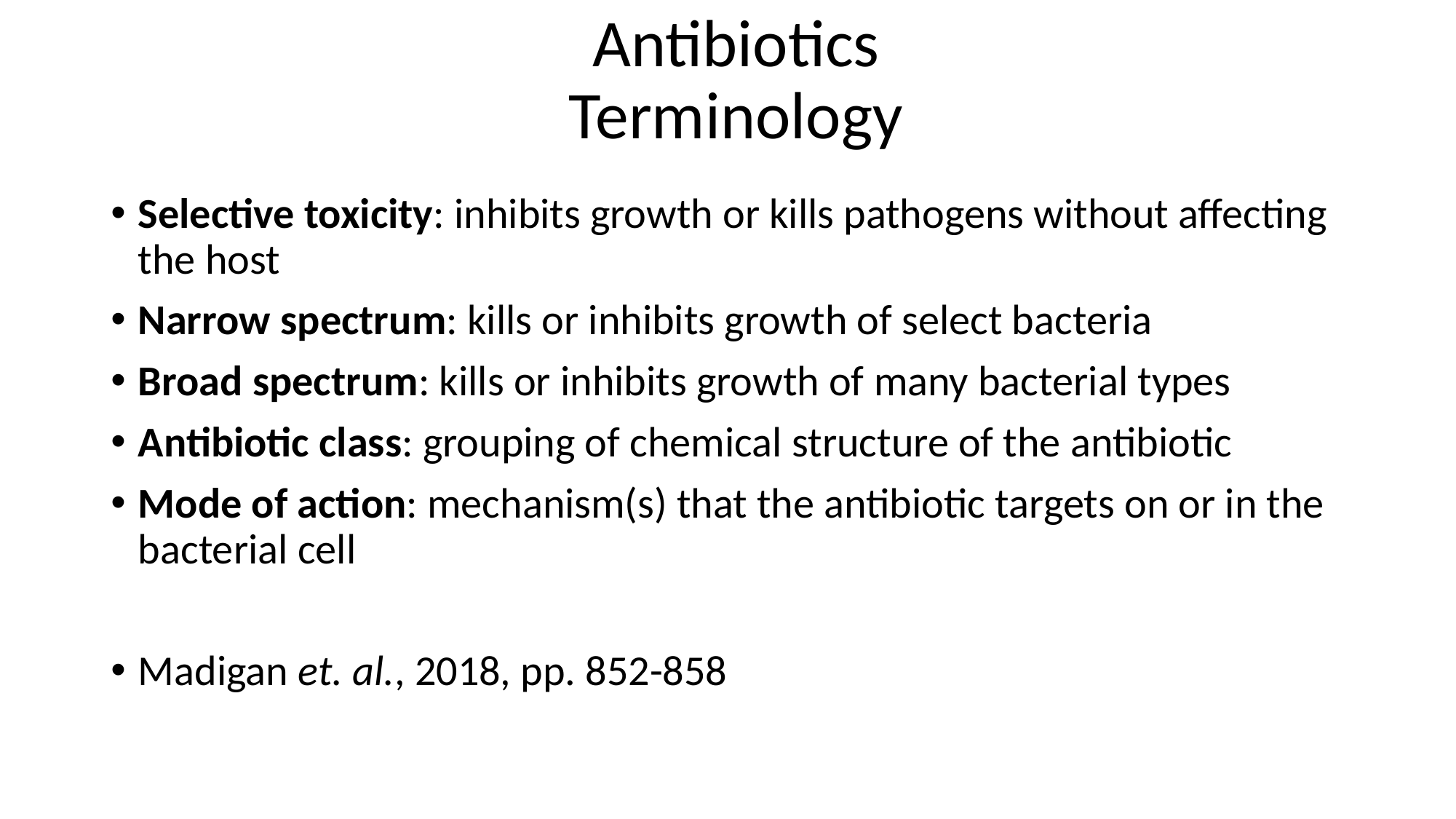

# Antibiotics Terminology
Selective toxicity: inhibits growth or kills pathogens without affecting the host
Narrow spectrum: kills or inhibits growth of select bacteria
Broad spectrum: kills or inhibits growth of many bacterial types
Antibiotic class: grouping of chemical structure of the antibiotic
Mode of action: mechanism(s) that the antibiotic targets on or in the bacterial cell

Madigan et. al., 2018, pp. 852-858